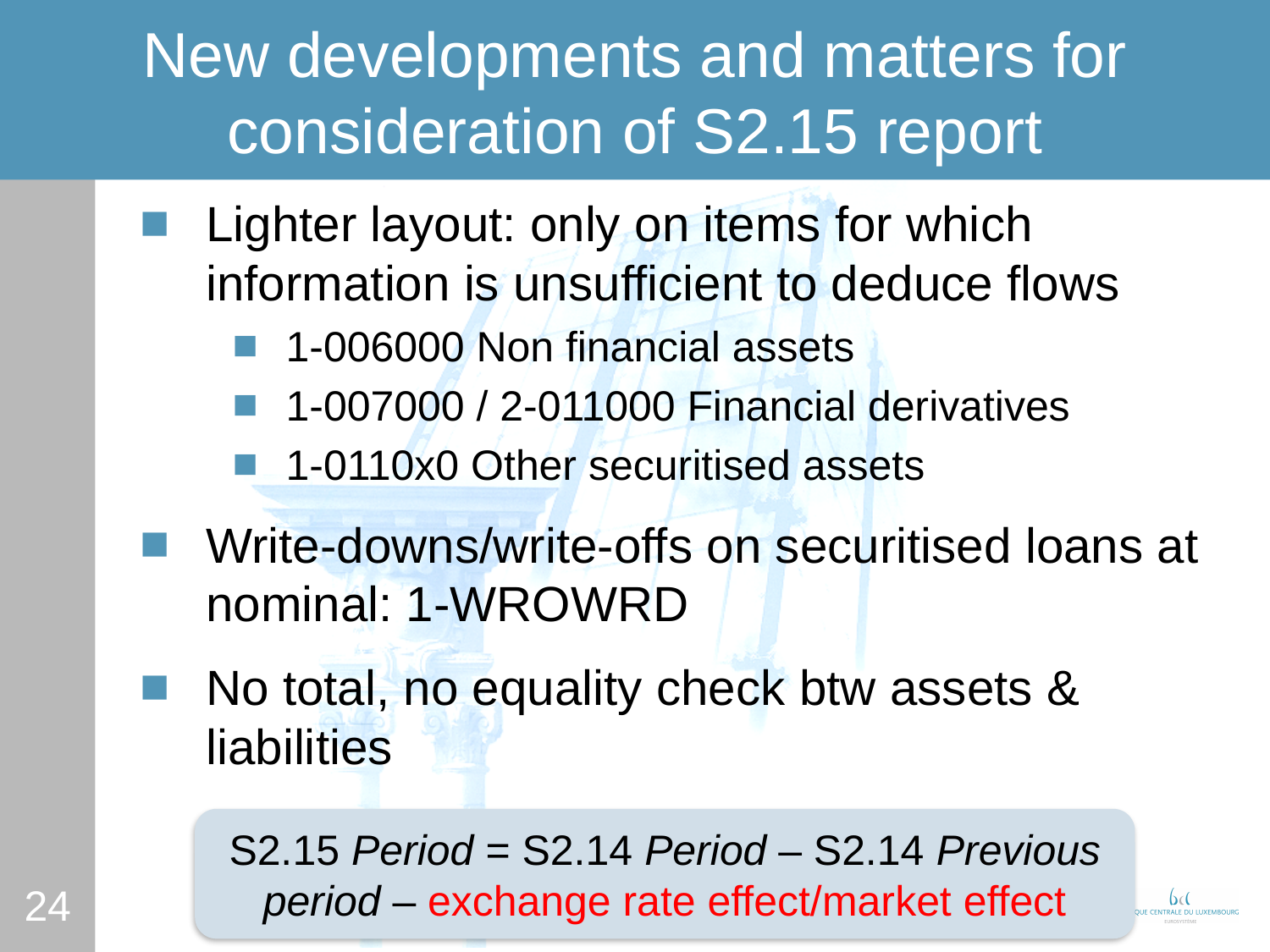

# New developments and matters for consideration of S2.15 report
Lighter layout: only on items for which information is unsufficient to deduce flows
1-006000 Non financial assets
1-007000 / 2-011000 Financial derivatives
1-0110x0 Other securitised assets
Write-downs/write-offs on securitised loans at nominal: 1-WROWRD
No total, no equality check btw assets & liabilities

S2.15 Period = S2.14 Period – S2.14 Previous period – exchange rate effect/market effect
24